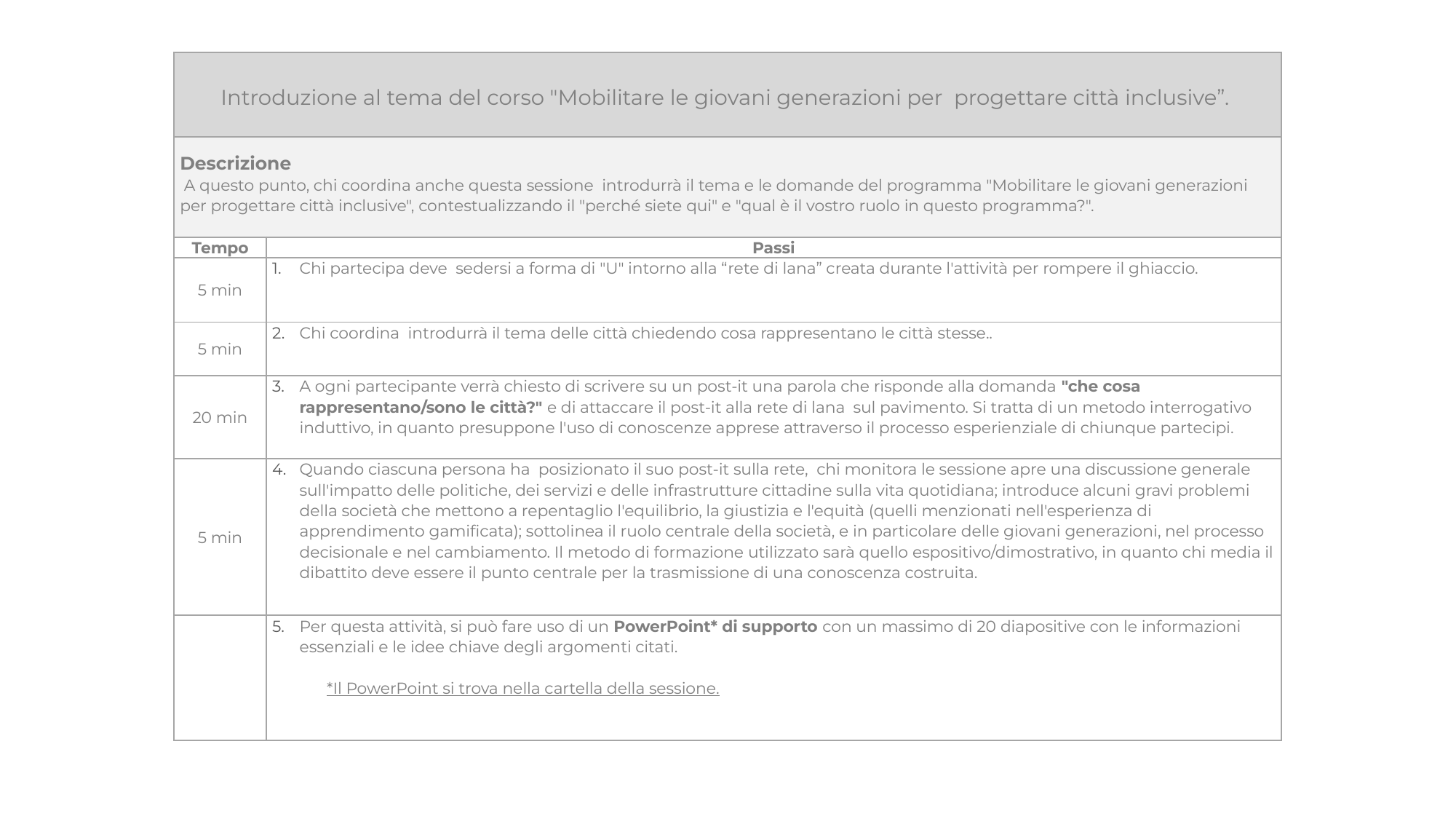

| Introduzione al tema del corso "Mobilitare le giovani generazioni per progettare città inclusive”. |  |
| --- | --- |
| Descrizione A questo punto, chi coordina anche questa sessione introdurrà il tema e le domande del programma "Mobilitare le giovani generazioni per progettare città inclusive", contestualizzando il "perché siete qui" e "qual è il vostro ruolo in questo programma?". |  |
| Tempo | Passi |
| 5 min | Chi partecipa deve sedersi a forma di "U" intorno alla “rete di lana” creata durante l'attività per rompere il ghiaccio. |
| 5 min | Chi coordina introdurrà il tema delle città chiedendo cosa rappresentano le città stesse.. |
| 20 min | A ogni partecipante verrà chiesto di scrivere su un post-it una parola che risponde alla domanda "che cosa rappresentano/sono le città?" e di attaccare il post-it alla rete di lana sul pavimento. Si tratta di un metodo interrogativo induttivo, in quanto presuppone l'uso di conoscenze apprese attraverso il processo esperienziale di chiunque partecipi. |
| 5 min | Quando ciascuna persona ha posizionato il suo post-it sulla rete, chi monitora le sessione apre una discussione generale sull'impatto delle politiche, dei servizi e delle infrastrutture cittadine sulla vita quotidiana; introduce alcuni gravi problemi della società che mettono a repentaglio l'equilibrio, la giustizia e l'equità (quelli menzionati nell'esperienza di apprendimento gamificata); sottolinea il ruolo centrale della società, e in particolare delle giovani generazioni, nel processo decisionale e nel cambiamento. Il metodo di formazione utilizzato sarà quello espositivo/dimostrativo, in quanto chi media il dibattito deve essere il punto centrale per la trasmissione di una conoscenza costruita. |
|  | Per questa attività, si può fare uso di un PowerPoint\* di supporto con un massimo di 20 diapositive con le informazioni essenziali e le idee chiave degli argomenti citati.   \*Il PowerPoint si trova nella cartella della sessione. |